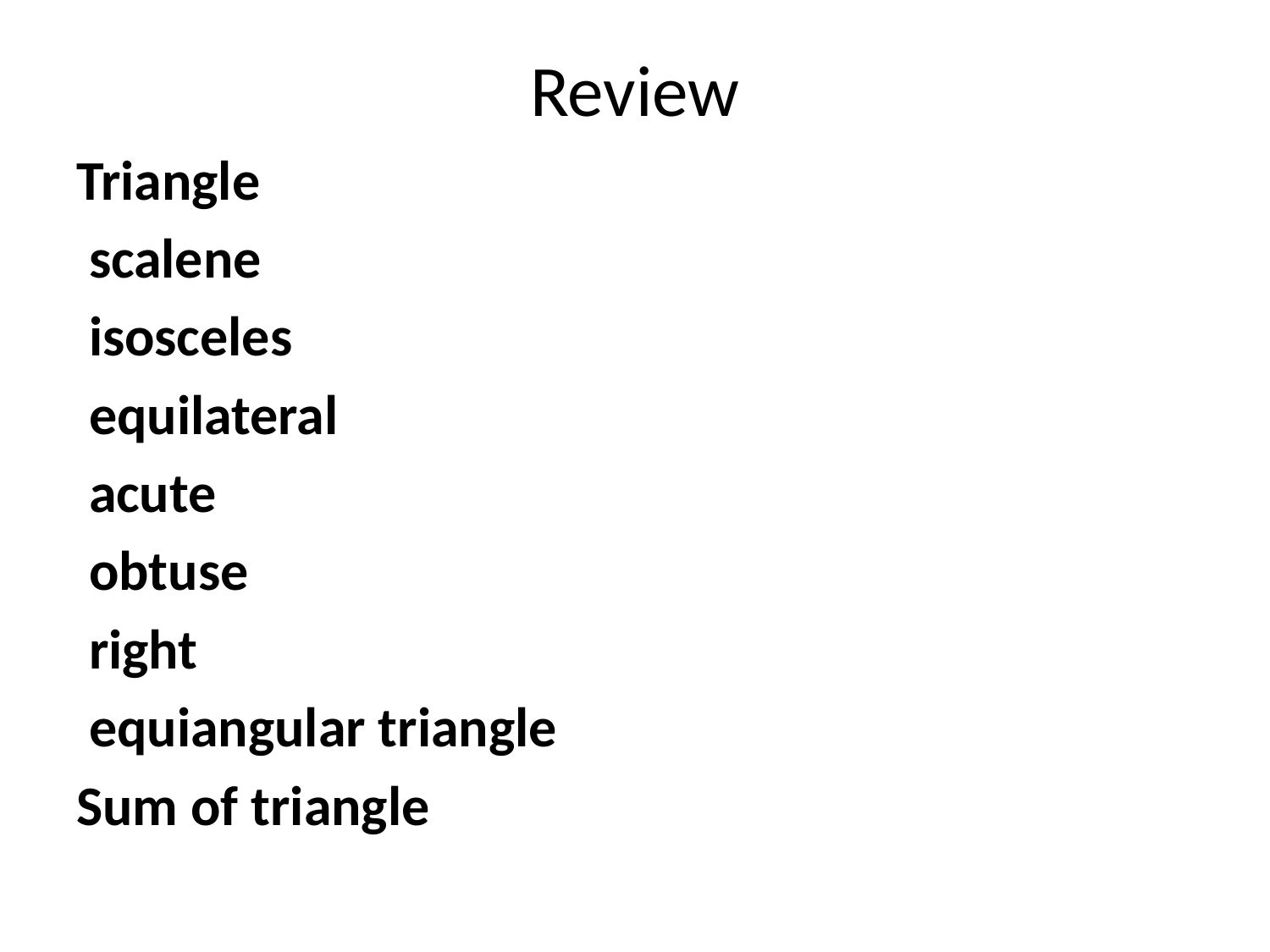

# Review
Triangle
 scalene
 isosceles
 equilateral
 acute
 obtuse
 right
 equiangular triangle
Sum of triangle